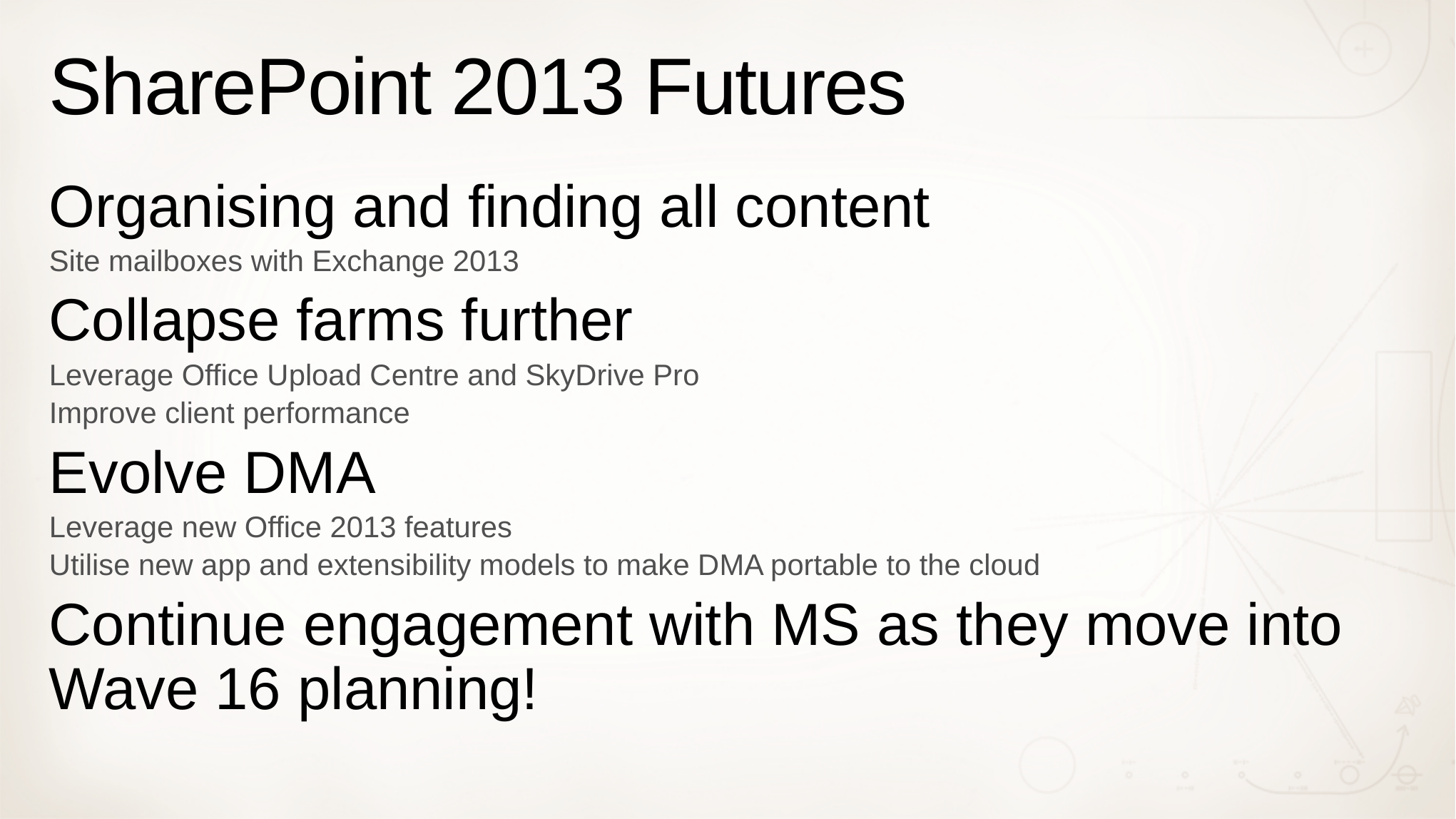

# SharePoint 2013 Futures
Organising and finding all content
Site mailboxes with Exchange 2013
Collapse farms further
Leverage Office Upload Centre and SkyDrive Pro
Improve client performance
Evolve DMA
Leverage new Office 2013 features
Utilise new app and extensibility models to make DMA portable to the cloud
Continue engagement with MS as they move into Wave 16 planning!